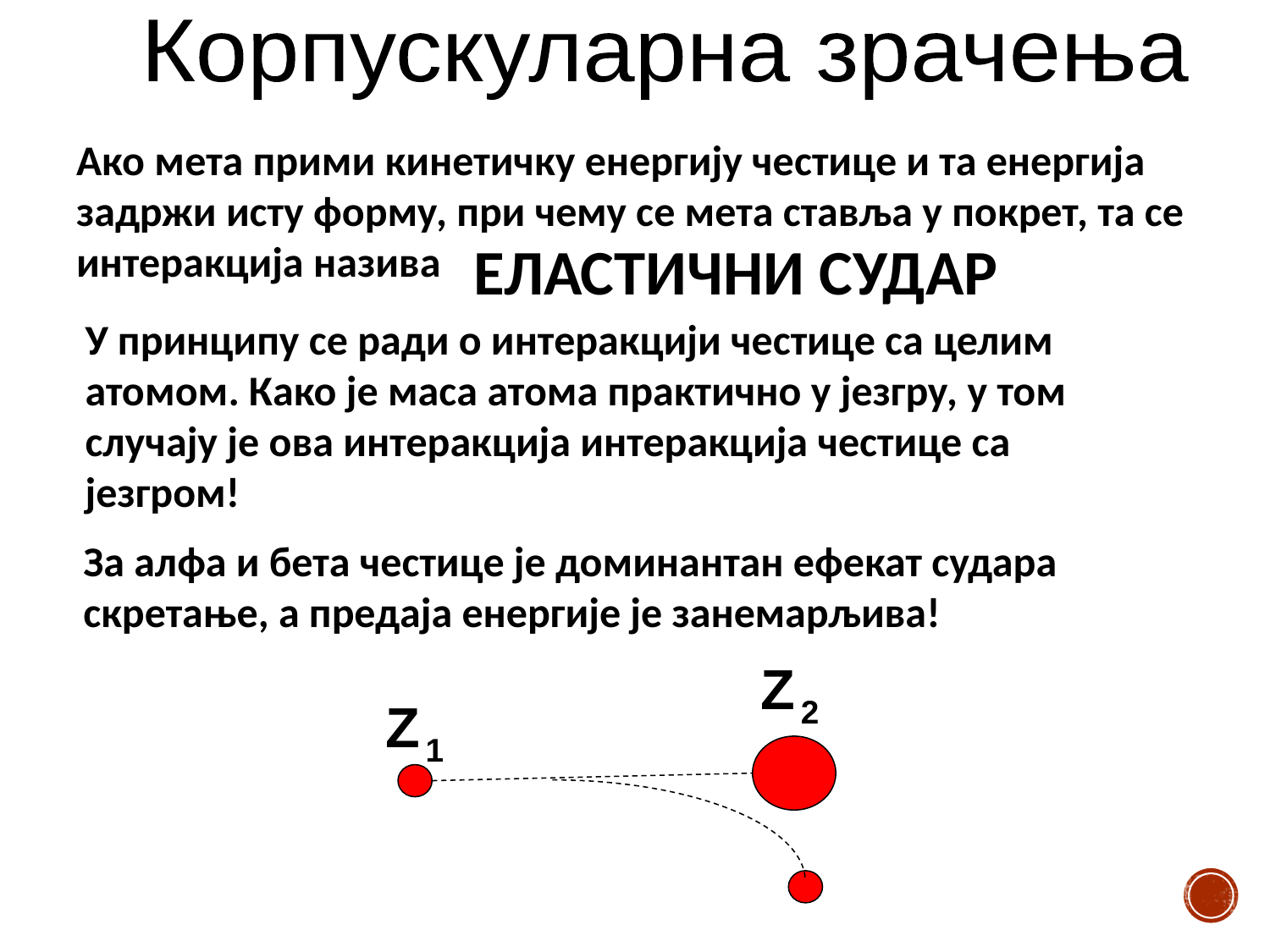

Корпускуларна зрачења
Ако мета прими кинетичку енергију честице и та енергија задржи исту форму, при чему се мета ставља у покрет, та се интеракција назива
ЕЛАСТИЧНИ СУДАР
У принципу се ради о интеракцији честице са целим атомом. Како је маса атома практично у језгру, у том случају је ова интеракција интеракција честице са језгром!
За алфа и бета честице је доминантан ефекат судара скретање, а предаја енергије је занемарљива!
Z2
Z1